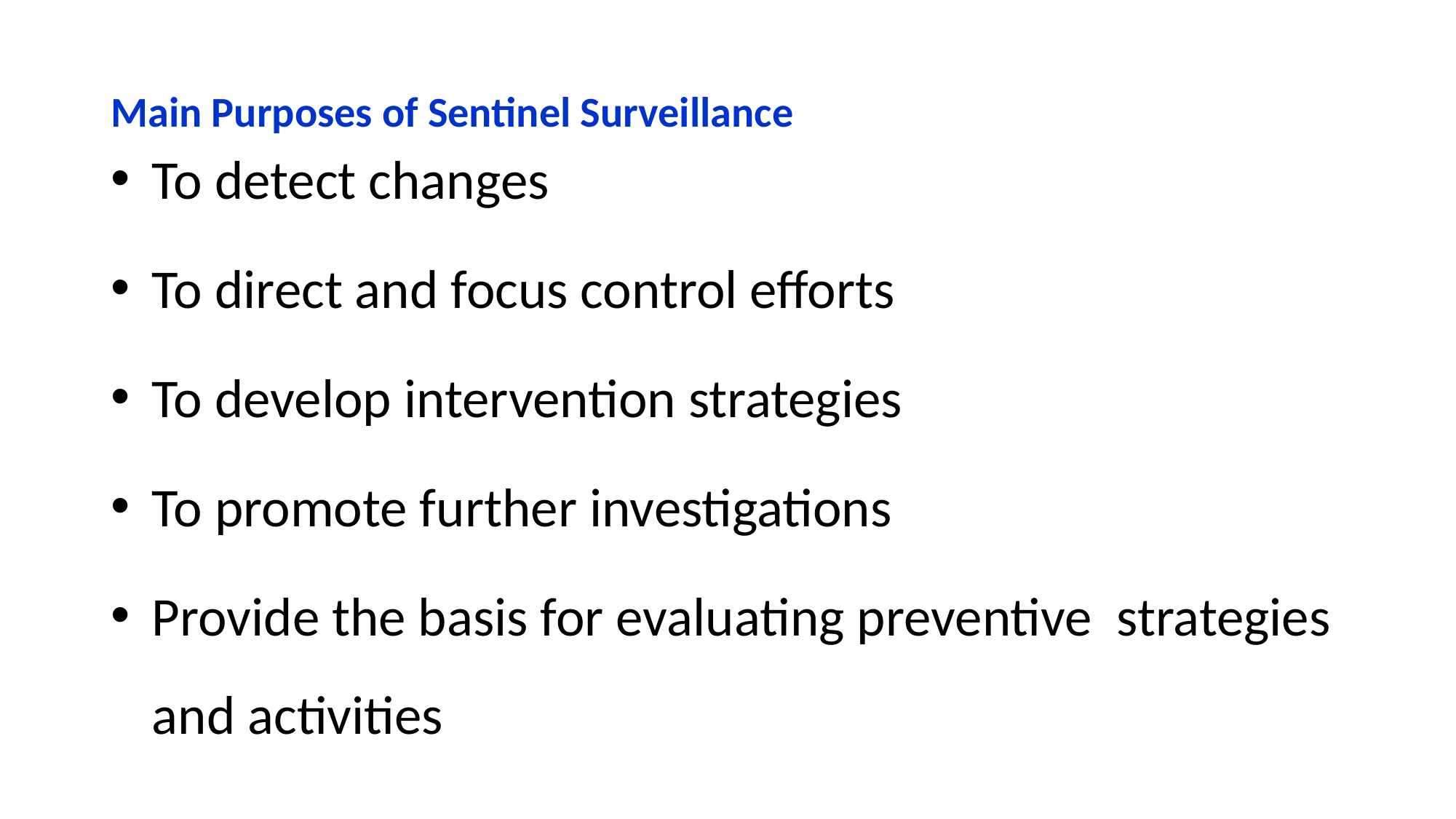

# Main Purposes of Sentinel Surveillance
To detect changes
To direct and focus control efforts
To develop intervention strategies
To promote further investigations
Provide the basis for evaluating preventive  strategies and activities